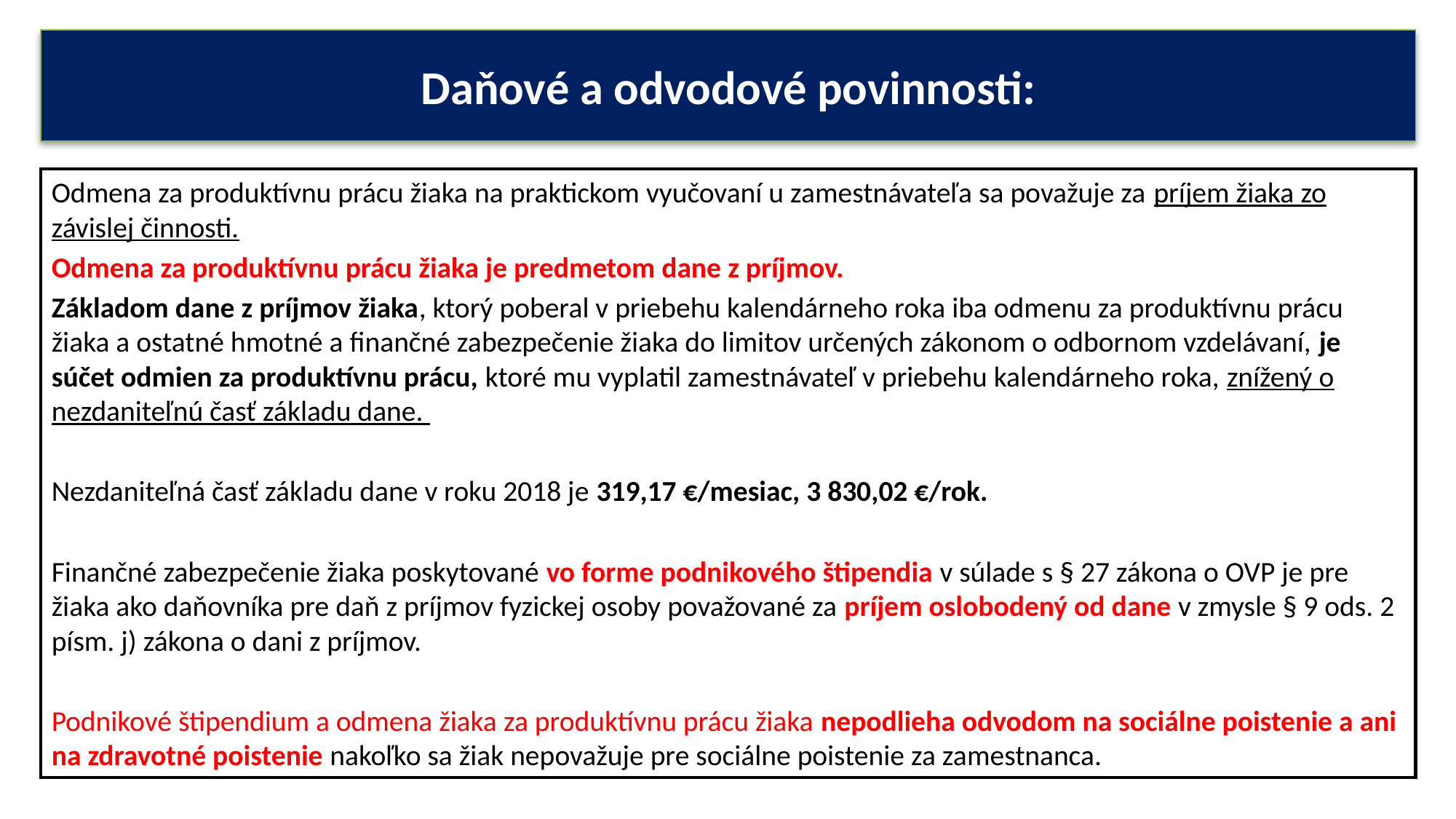

# Daňové a odvodové povinnosti:
Odmena za produktívnu prácu žiaka na praktickom vyučovaní u zamestnávateľa sa považuje za príjem žiaka zo závislej činnosti.
Odmena za produktívnu prácu žiaka je predmetom dane z príjmov.
Základom dane z príjmov žiaka, ktorý poberal v priebehu kalendárneho roka iba odmenu za produktívnu prácu žiaka a ostatné hmotné a finančné zabezpečenie žiaka do limitov určených zákonom o odbornom vzdelávaní, je súčet odmien za produktívnu prácu, ktoré mu vyplatil zamestnávateľ v priebehu kalendárneho roka, znížený o nezdaniteľnú časť základu dane.

Nezdaniteľná časť základu dane v roku 2018 je 319,17 €/mesiac, 3 830,02 €/rok.

Finančné zabezpečenie žiaka poskytované vo forme podnikového štipendia v súlade s § 27 zákona o OVP je pre žiaka ako daňovníka pre daň z príjmov fyzickej osoby považované za príjem oslobodený od dane v zmysle § 9 ods. 2 písm. j) zákona o dani z príjmov.

Podnikové štipendium a odmena žiaka za produktívnu prácu žiaka nepodlieha odvodom na sociálne poistenie a ani na zdravotné poistenie nakoľko sa žiak nepovažuje pre sociálne poistenie za zamestnanca.